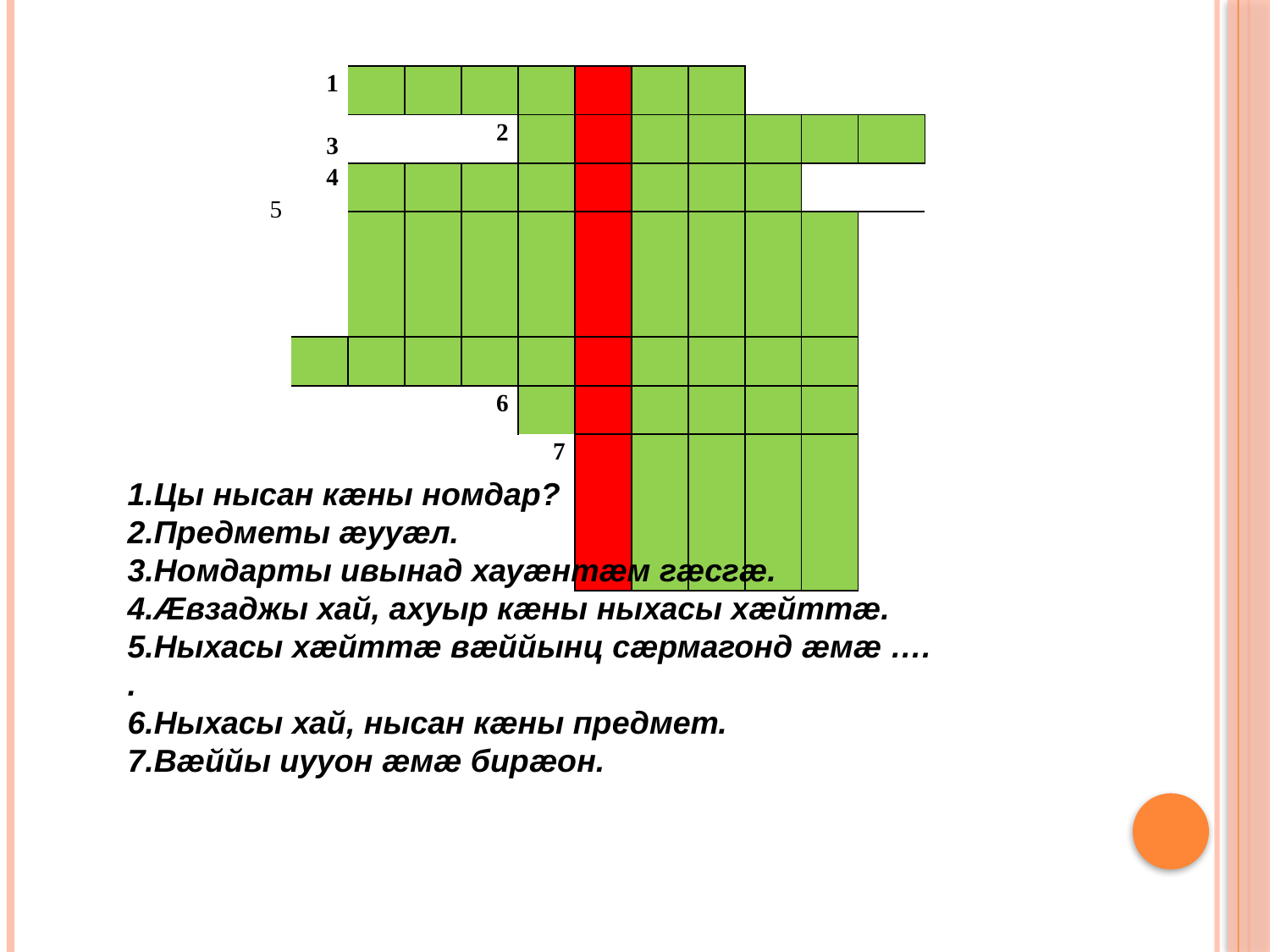

| 5 | 1   3 4 |  |  |  |  |  |  |  |  |  |  |
| --- | --- | --- | --- | --- | --- | --- | --- | --- | --- | --- | --- |
|  |  | 2 |  |  |  |  |  |  |  |  |  |
|  |  |  |  |  |  |  |  |  |  |  |  |
|  |  |  |  |  |  |  |  |  |  |  |  |
|  |  |  |  |  |  |  |  |  |  |  |  |
|  | 6 |  |  |  |  |  |  |  |  |  |  |
|  | 7 |  |  |  |  |  |  |  |  |  |  |

1.Цы нысан кæны номдар?
2.Предметы æууæл.
3.Номдарты ивынад хауæнтæм гæсгæ.
4.Æвзаджы хай, ахуыр кæны ныхасы хæйттæ.
5.Ныхасы хæйттæ вæййынц сæрмагонд æмæ …. .
6.Ныхасы хай, нысан кæны предмет.
7.Вæййы иууон æмæ бирæон.